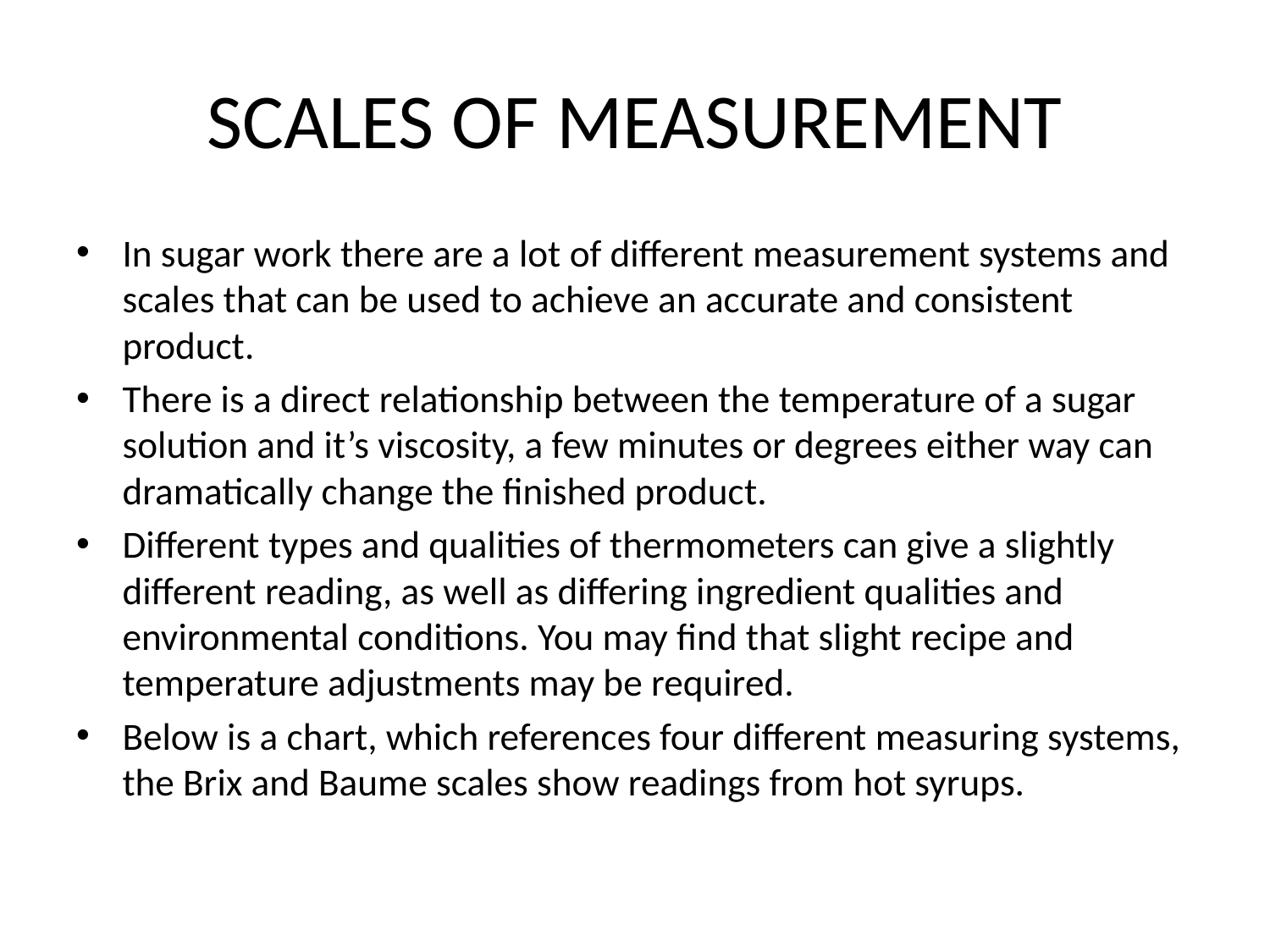

# SCALES OF MEASUREMENT
In sugar work there are a lot of different measurement systems and scales that can be used to achieve an accurate and consistent product.
There is a direct relationship between the temperature of a sugar solution and it’s viscosity, a few minutes or degrees either way can dramatically change the finished product.
Different types and qualities of thermometers can give a slightly different reading, as well as differing ingredient qualities and environmental conditions. You may find that slight recipe and temperature adjustments may be required.
Below is a chart, which references four different measuring systems, the Brix and Baume scales show readings from hot syrups.